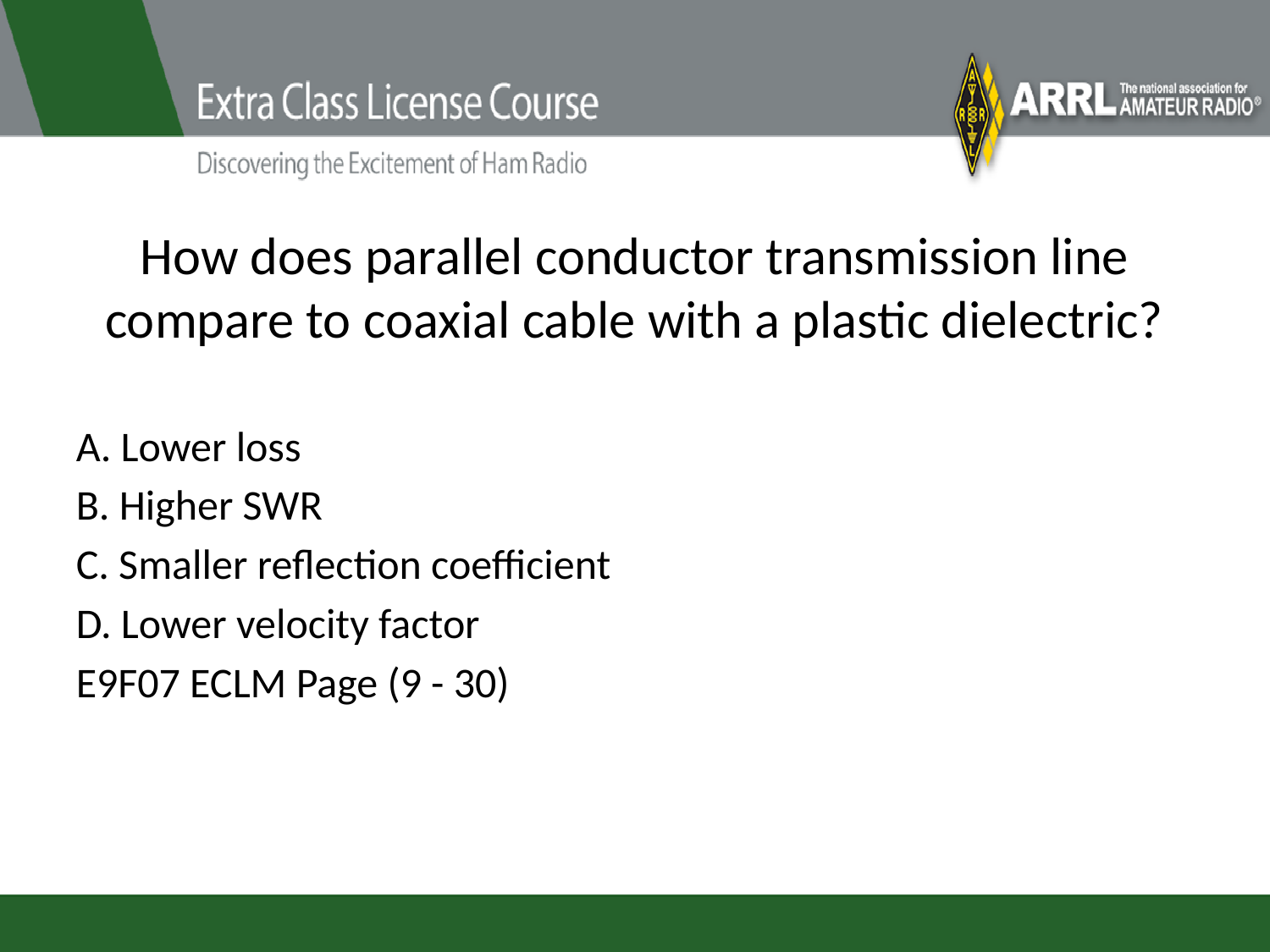

# How does parallel conductor transmission line compare to coaxial cable with a plastic dielectric?
A. Lower loss
B. Higher SWR
C. Smaller reflection coefficient
D. Lower velocity factor
E9F07 ECLM Page (9 - 30)